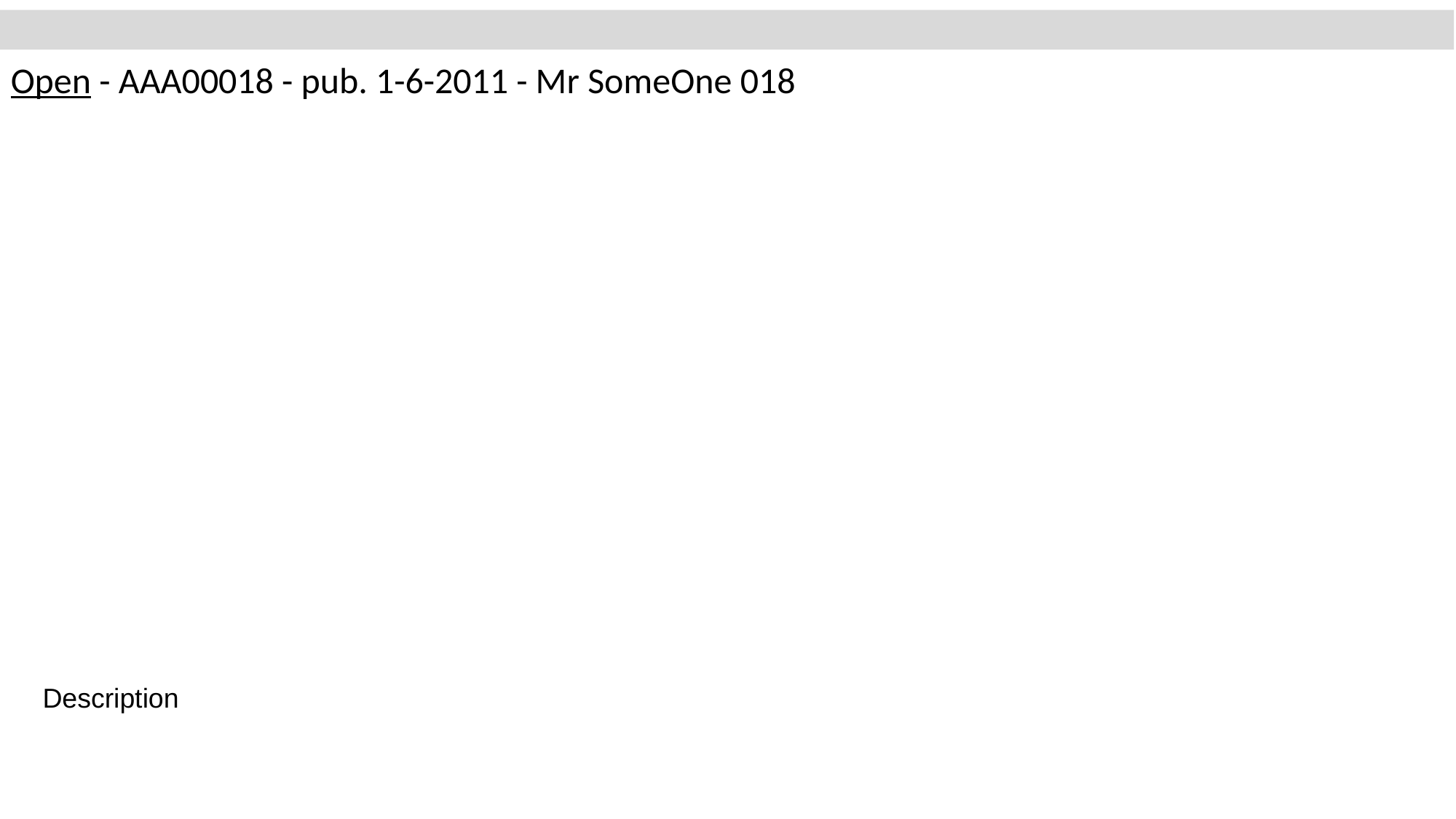

Open - AAA00018 - pub. 1-6-2011 - Mr SomeOne 018
Description